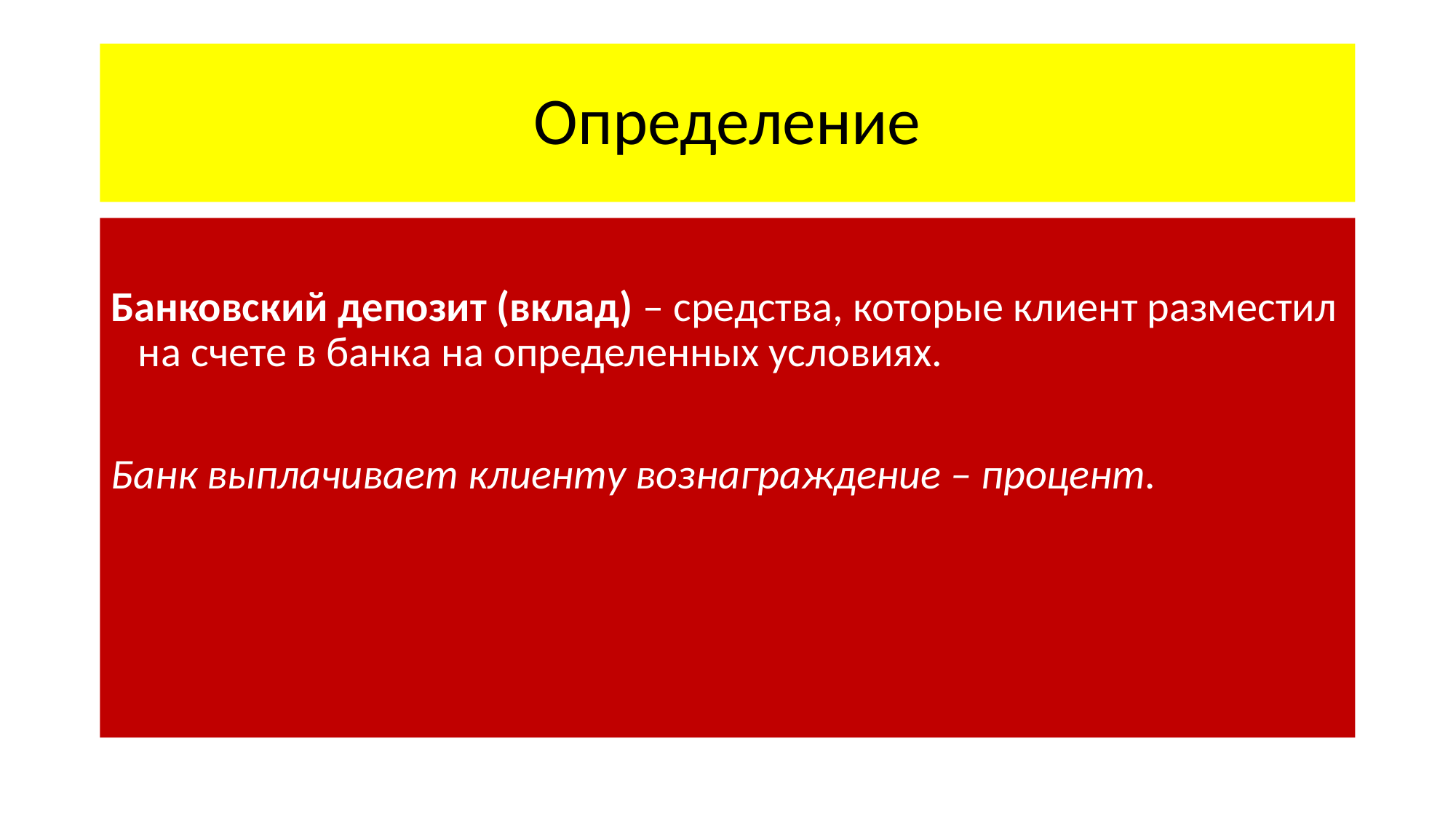

# Определение

Банковский депозит (вклад) – средства, которые клиент разместил на счете в банка на определенных условиях.

Банк выплачивает клиенту вознаграждение – процент.